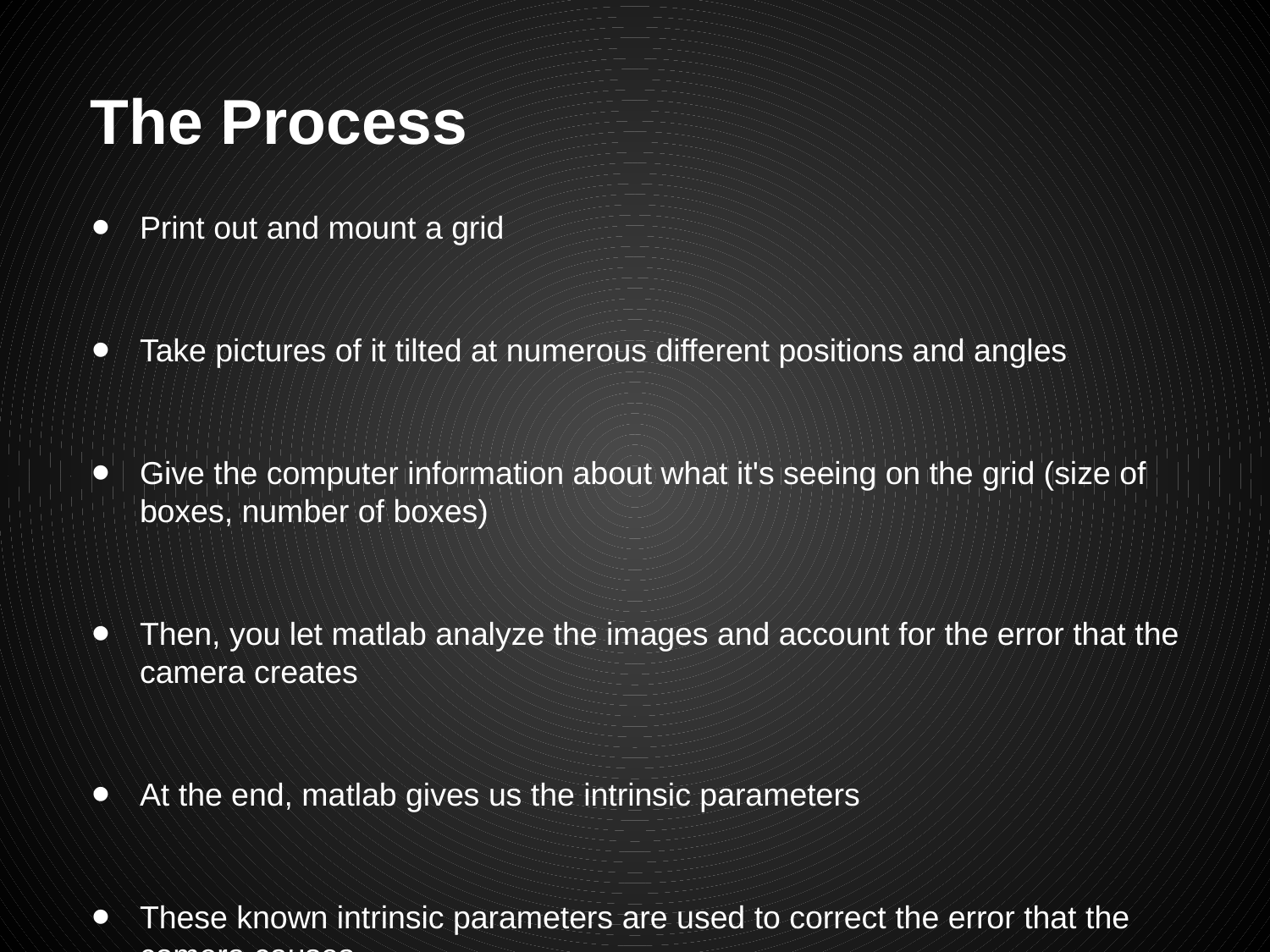

# The Process
Print out and mount a grid

Take pictures of it tilted at numerous different positions and angles

Give the computer information about what it's seeing on the grid (size of boxes, number of boxes)

Then, you let matlab analyze the images and account for the error that the camera creates

At the end, matlab gives us the intrinsic parameters

These known intrinsic parameters are used to correct the error that the camera causes

We will now show you the process in matlab